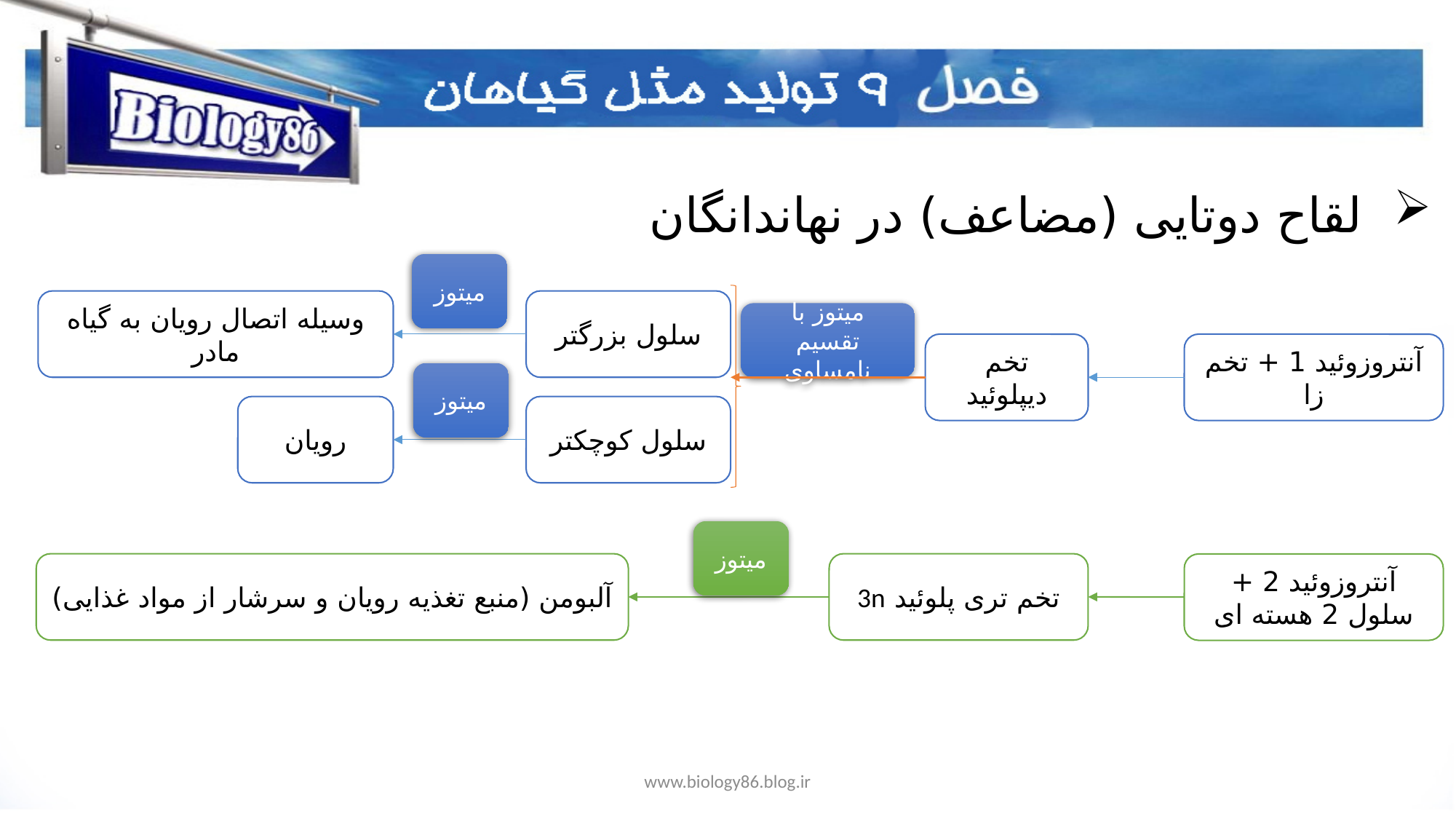

لقاح دوتایی (مضاعف) در نهاندانگان
میتوز

وسیله اتصال رویان به گیاه مادر
سلول بزرگتر
میتوز با تقسیم نامساوی
تخم دیپلوئید
آنتروزوئید 1 + تخم زا
میتوز
رویان
سلول کوچکتر
میتوز
آلبومن (منبع تغذیه رویان و سرشار از مواد غذایی)
تخم تری پلوئید 3n
آنتروزوئید 2 + سلول 2 هسته ای
www.biology86.blog.ir